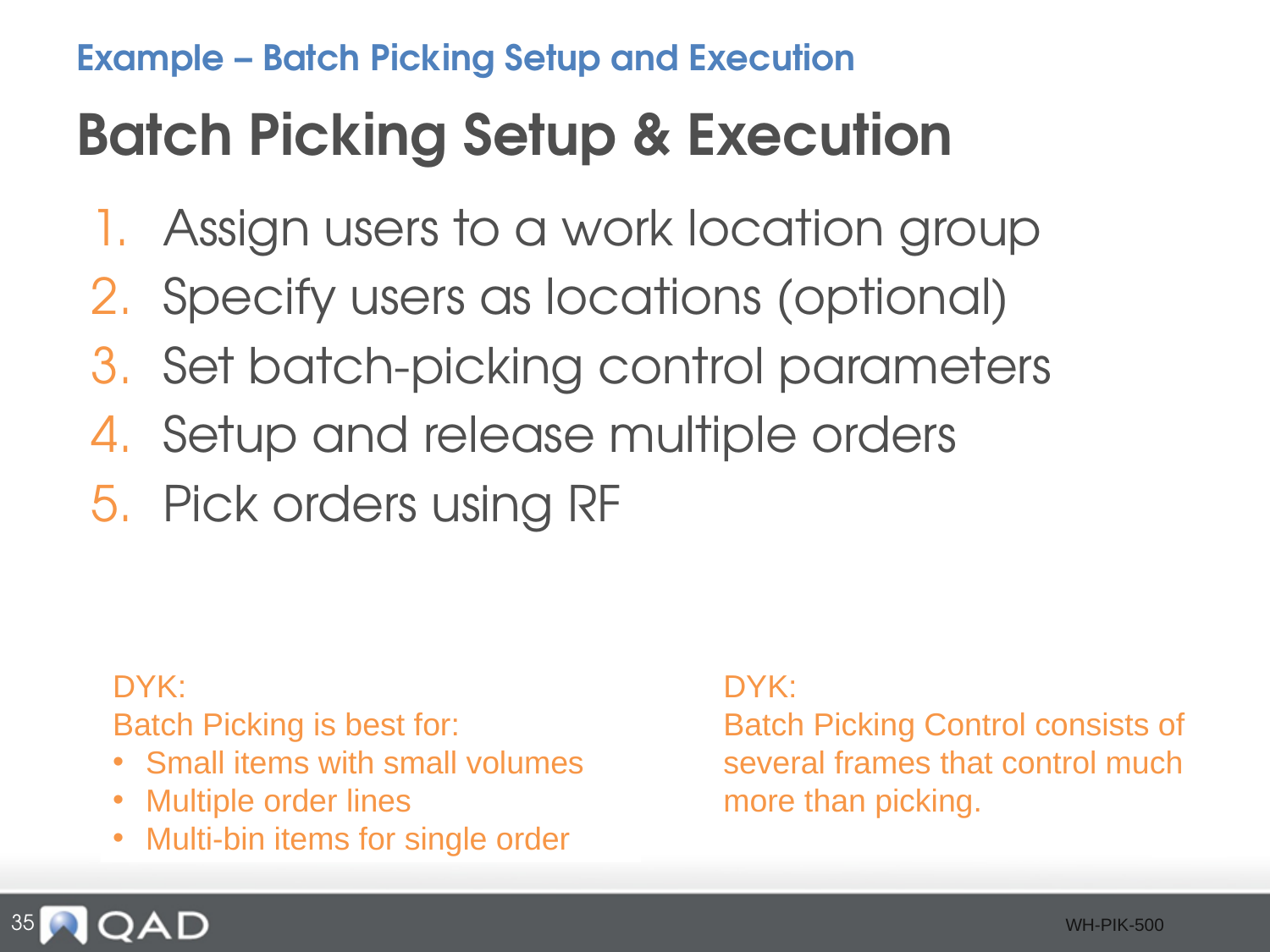

Example – Batch Picking Setup and Execution
# Batch Picking Setup & Execution
Assign users to a work location group
Specify users as locations (optional)
Set batch-picking control parameters
Setup and release multiple orders
Pick orders using RF

DYK:
Batch Picking is best for:
Small items with small volumes
Multiple order lines
Multi-bin items for single order
DYK:
Batch Picking Control consists of several frames that control much more than picking.
35
WH-PIK-500